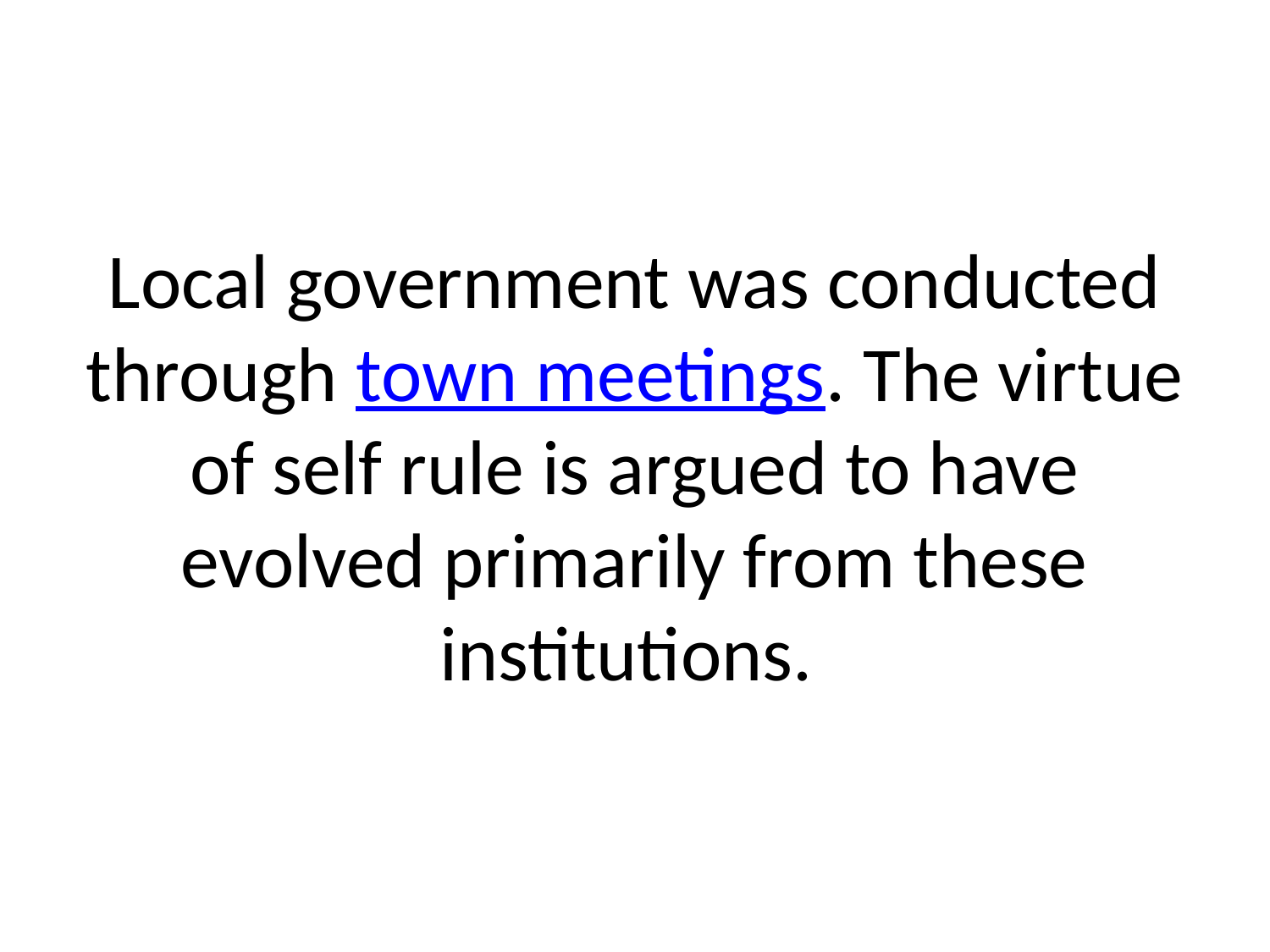

# Local government was conducted through town meetings. The virtue of self rule is argued to have evolved primarily from these institutions.